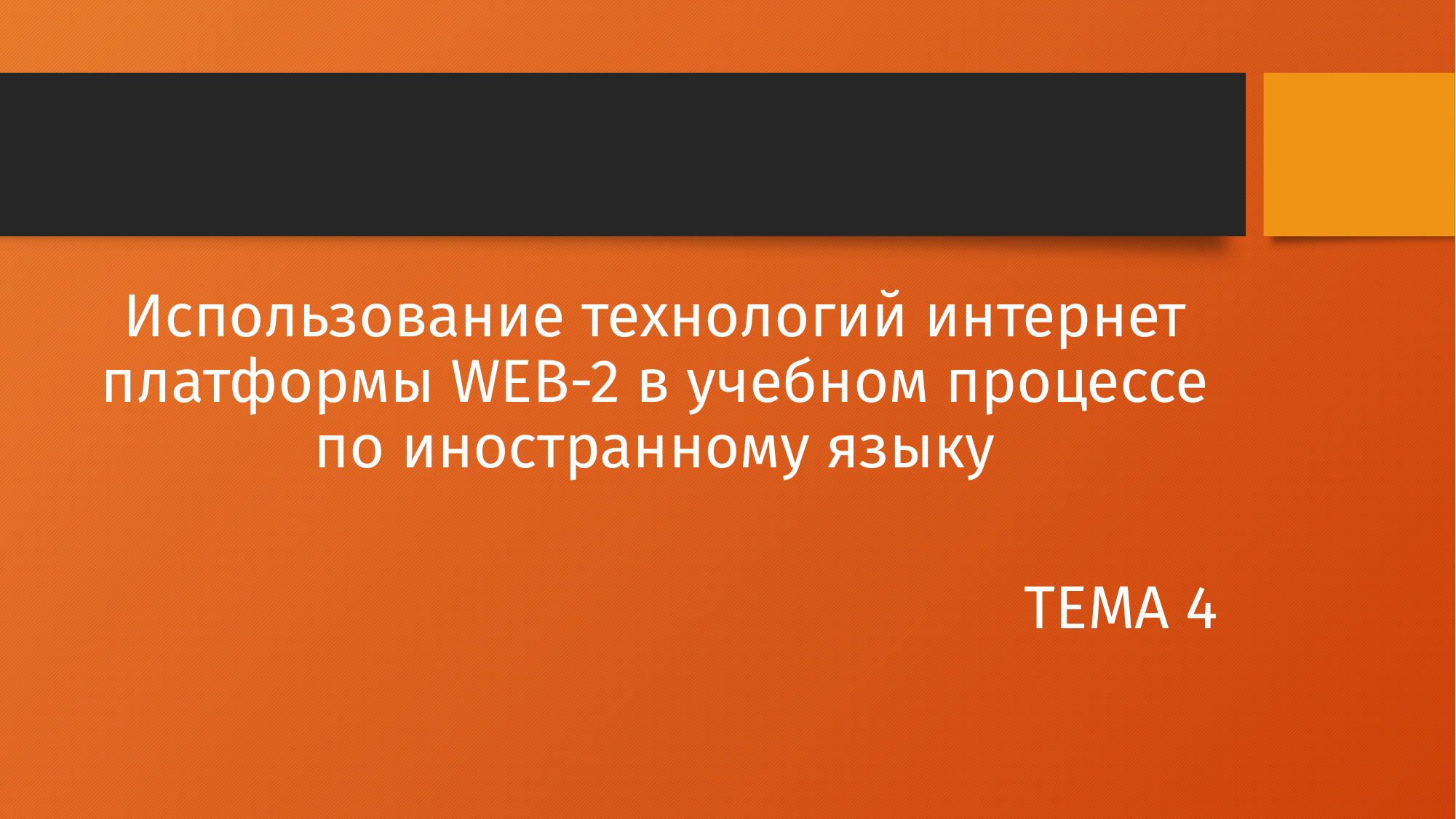

#
Использование технологий интернет платформы WEB-2 в учебном процессе по иностранному языку

ТЕМА 4